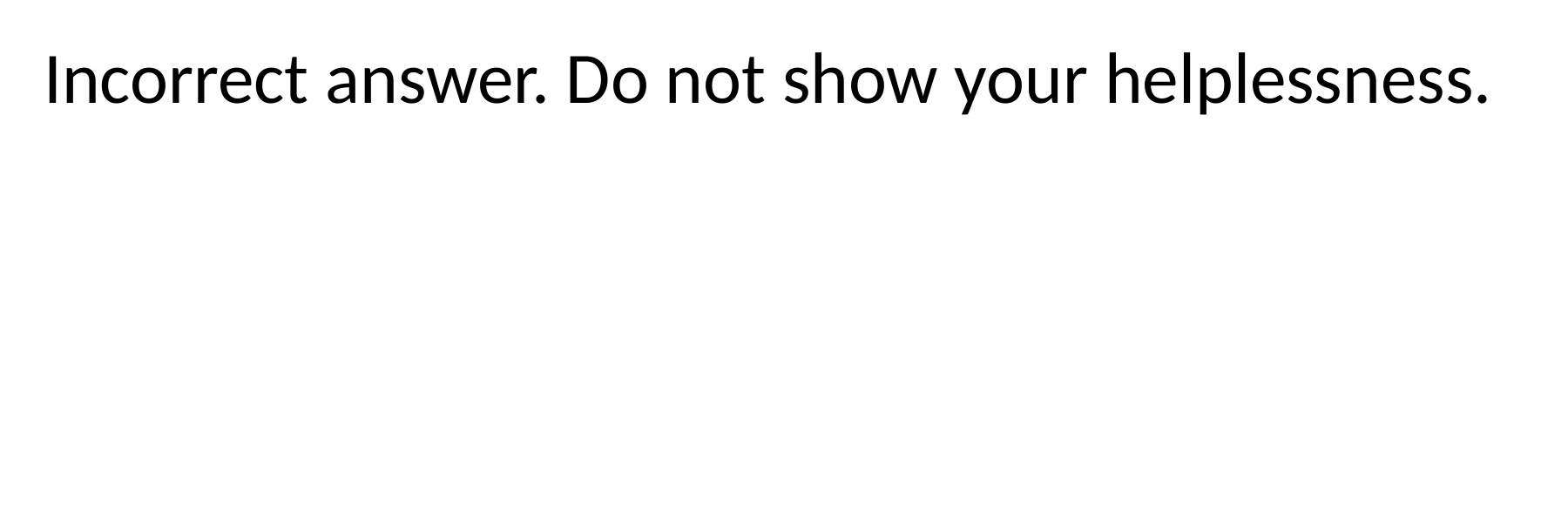

Incorrect answer. Do not show your helplessness.